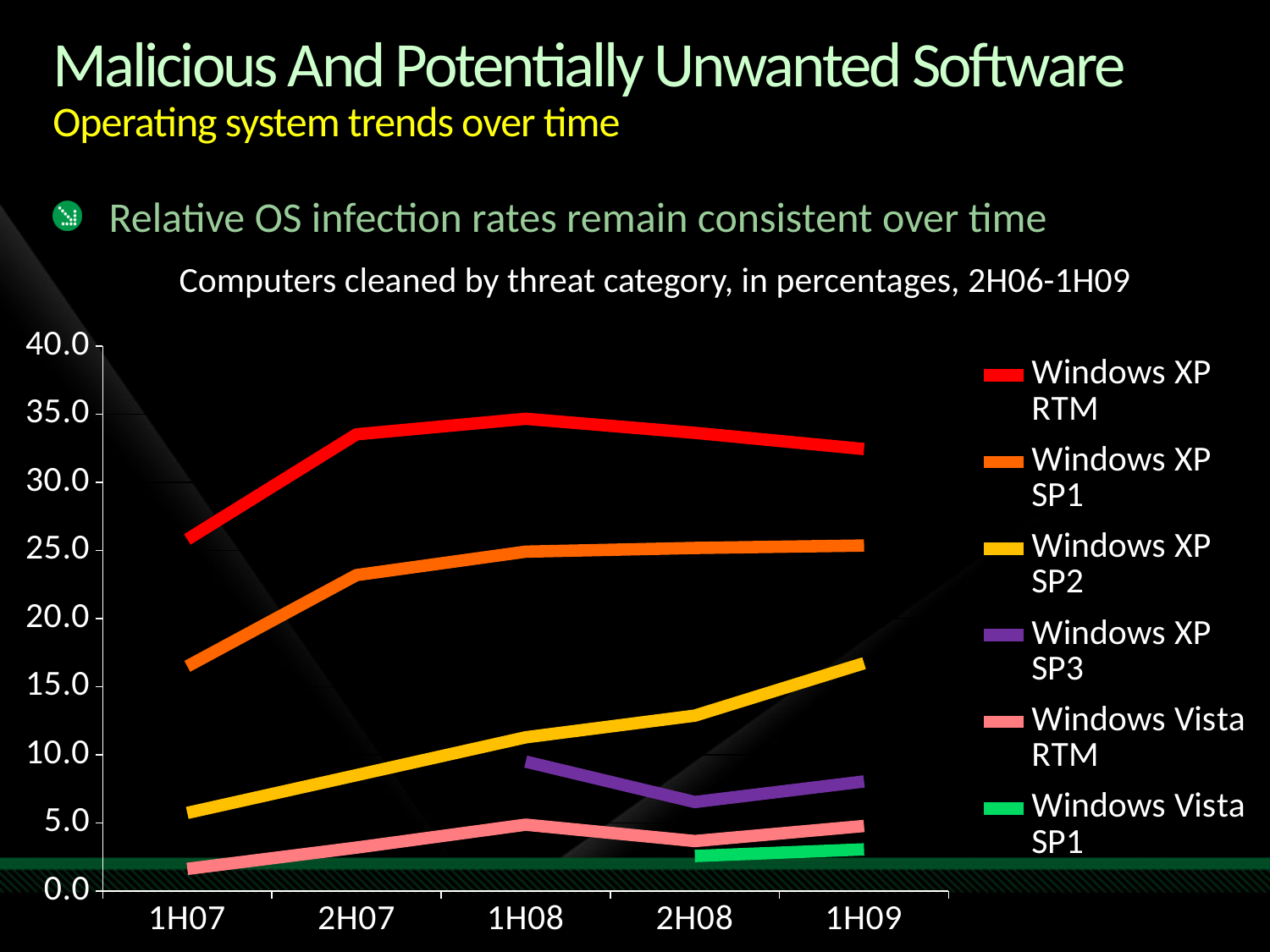

# Malicious And Potentially Unwanted Software Operating system trends over time
Relative OS infection rates remain consistent over time

Computers cleaned by threat category, in percentages, 2H06-1H09

### Chart

| Category | Windows XP RTM  | Windows XP SP1  | Windows XP SP2  | Windows XP SP3  | Windows Vista RTM | Windows Vista SP1 |
|---|---|---|---|---|---|---|
| 1H07 | 25.81711817211094 | 16.492512843223842 | 5.732467503692051 | None | 1.6229667869117521 | None |
| 2H07 | 33.53456384916544 | 23.19681852622893 | 8.506978723079218 | None | 3.1863090336062427 | None |
| 1H08 | 34.674198418592816 | 24.916811561709963 | 11.285764384764784 | 9.5 | 4.868865537773634 | None |
| 2H08 | 33.64214083428395 | 25.190762481359286 | 12.876629062290796 | 6.5344009175250255 | 3.668209638387818 | 2.5704479126898527 |
| 1H09 | 32.450471548685194 | 25.36849426441661 | 16.725163465040037 | 8.045110825263073 | 4.775022937301691 | 3.057216311817425 |